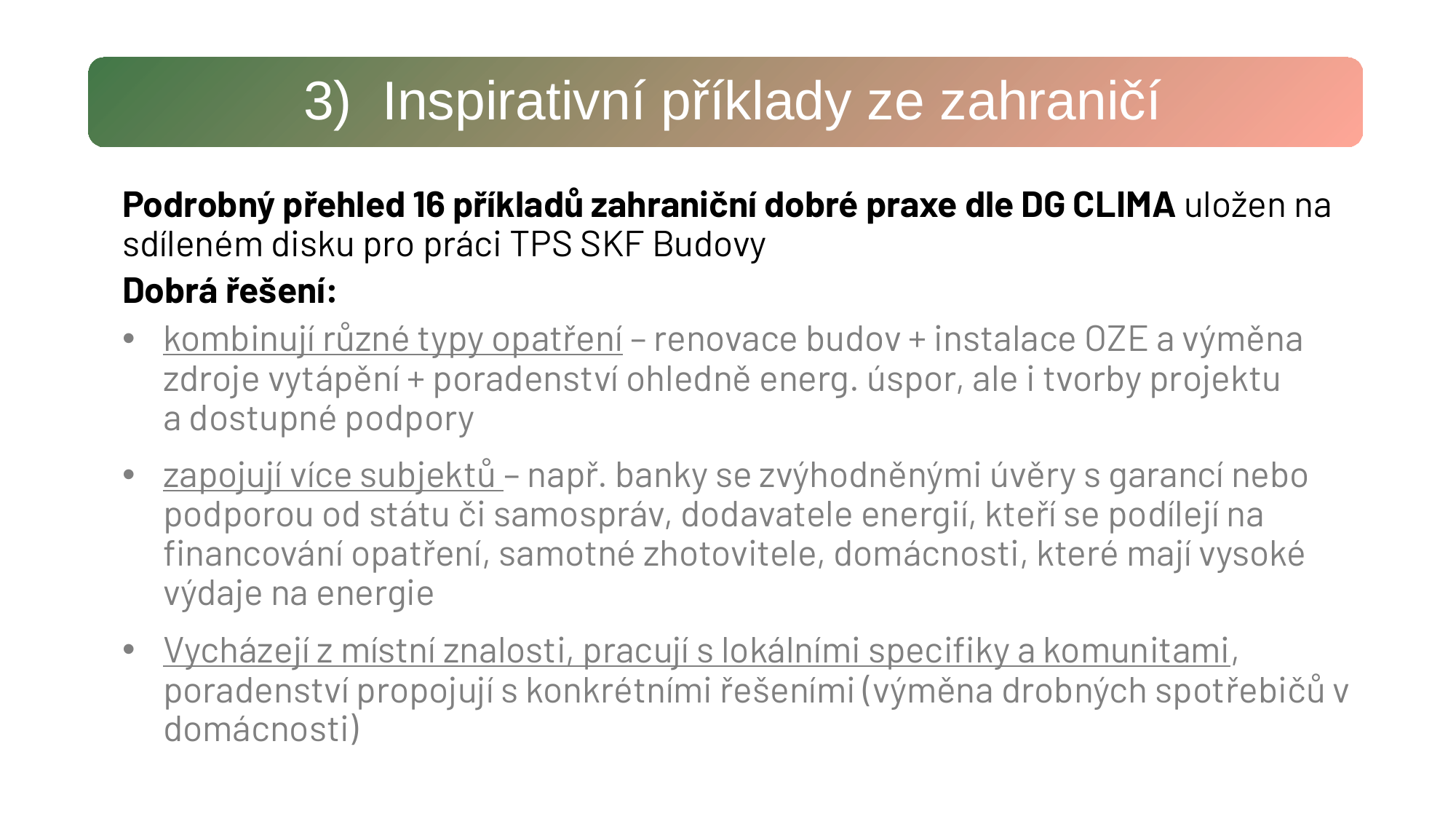

3)  Inspirativní příklady ze zahraničí
Podrobný přehled 16 příkladů zahraniční dobré praxe dle DG CLIMA uložen na sdíleném disku pro práci TPS SKF Budovy
Dobrá řešení:
kombinují různé typy opatření – renovace budov + instalace OZE a výměna zdroje vytápění + poradenství ohledně energ. úspor, ale i tvorby projektu
a dostupné podpory
zapojují více subjektů – např. banky se zvýhodněnými úvěry s garancí nebo podporou od státu či samospráv, dodavatele energií, kteří se podílejí na financování opatření, samotné zhotovitele, domácnosti, které mají vysoké výdaje na energie
Vycházejí z místní znalosti, pracují s lokálními specifiky a komunitami, poradenství propojují s konkrétními řešeními (výměna drobných spotřebičů v domácnosti)